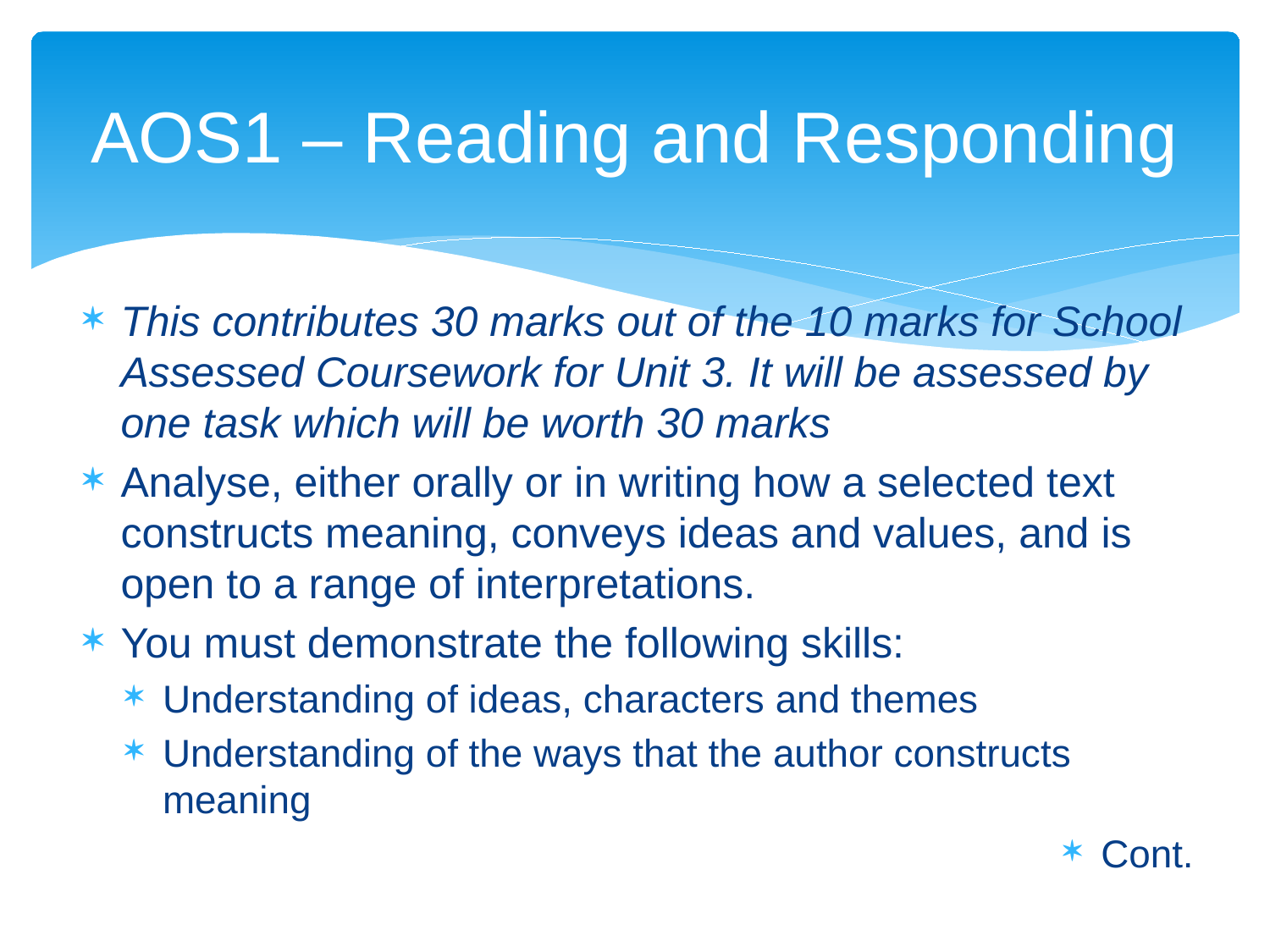

# AOS1 – Reading and Responding
This contributes 30 marks out of the 10 marks for School Assessed Coursework for Unit 3. It will be assessed by one task which will be worth 30 marks
Analyse, either orally or in writing how a selected text constructs meaning, conveys ideas and values, and is open to a range of interpretations.
You must demonstrate the following skills:
Understanding of ideas, characters and themes
Understanding of the ways that the author constructs meaning
Cont.